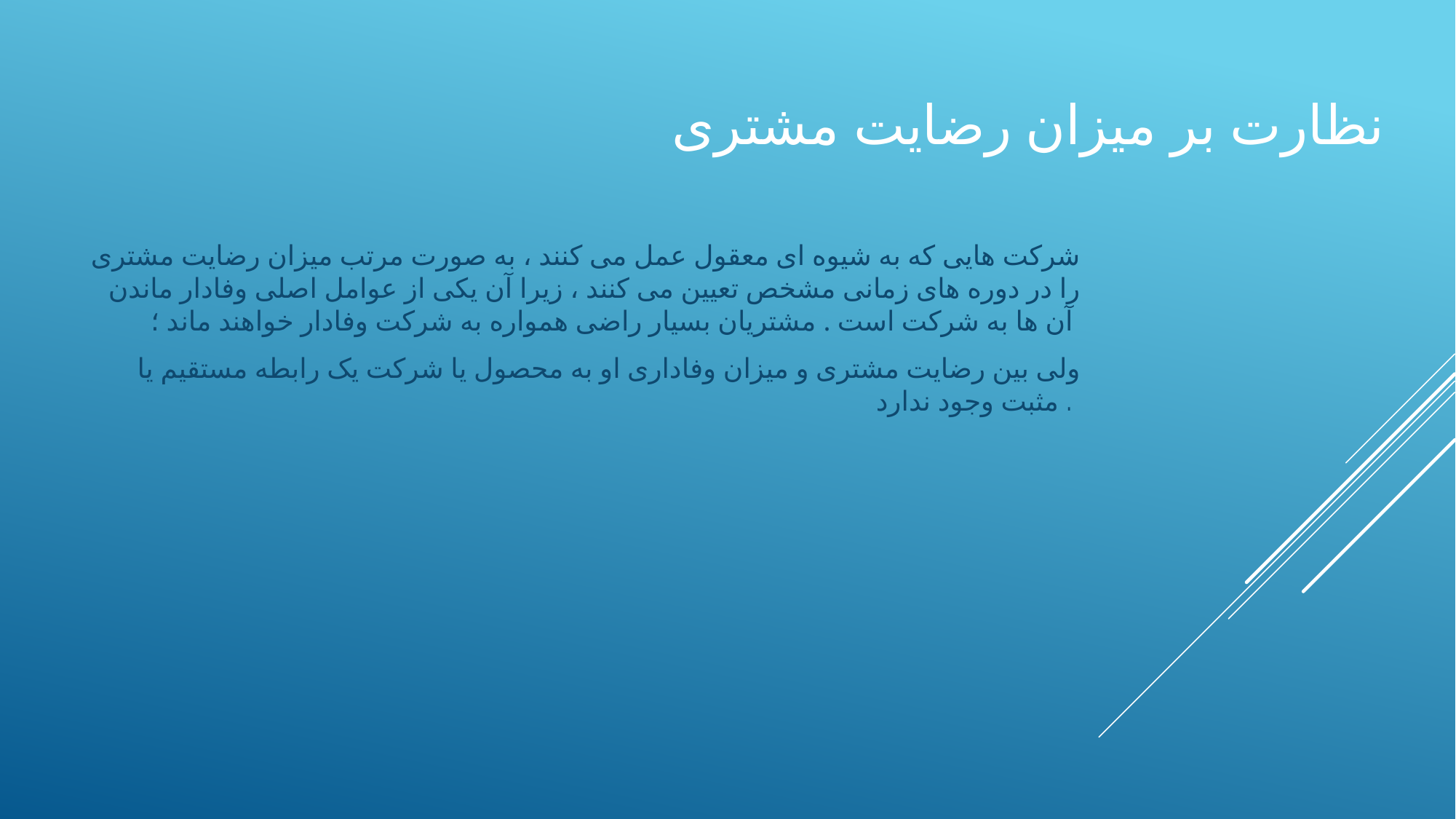

# نظارت بر میزان رضایت مشتری
شرکت هایی که به شیوه ای معقول عمل می کنند ، به صورت مرتب میزان رضایت مشتری را در دوره های زمانی مشخص تعیین می کنند ، زیرا آن یکی از عوامل اصلی وفادار ماندن آن ها به شرکت است . مشتریان بسیار راضی همواره به شرکت وفادار خواهند ماند ؛
ولی بین رضایت مشتری و میزان وفاداری او به محصول یا شرکت یک رابطه مستقیم یا مثبت وجود ندارد .